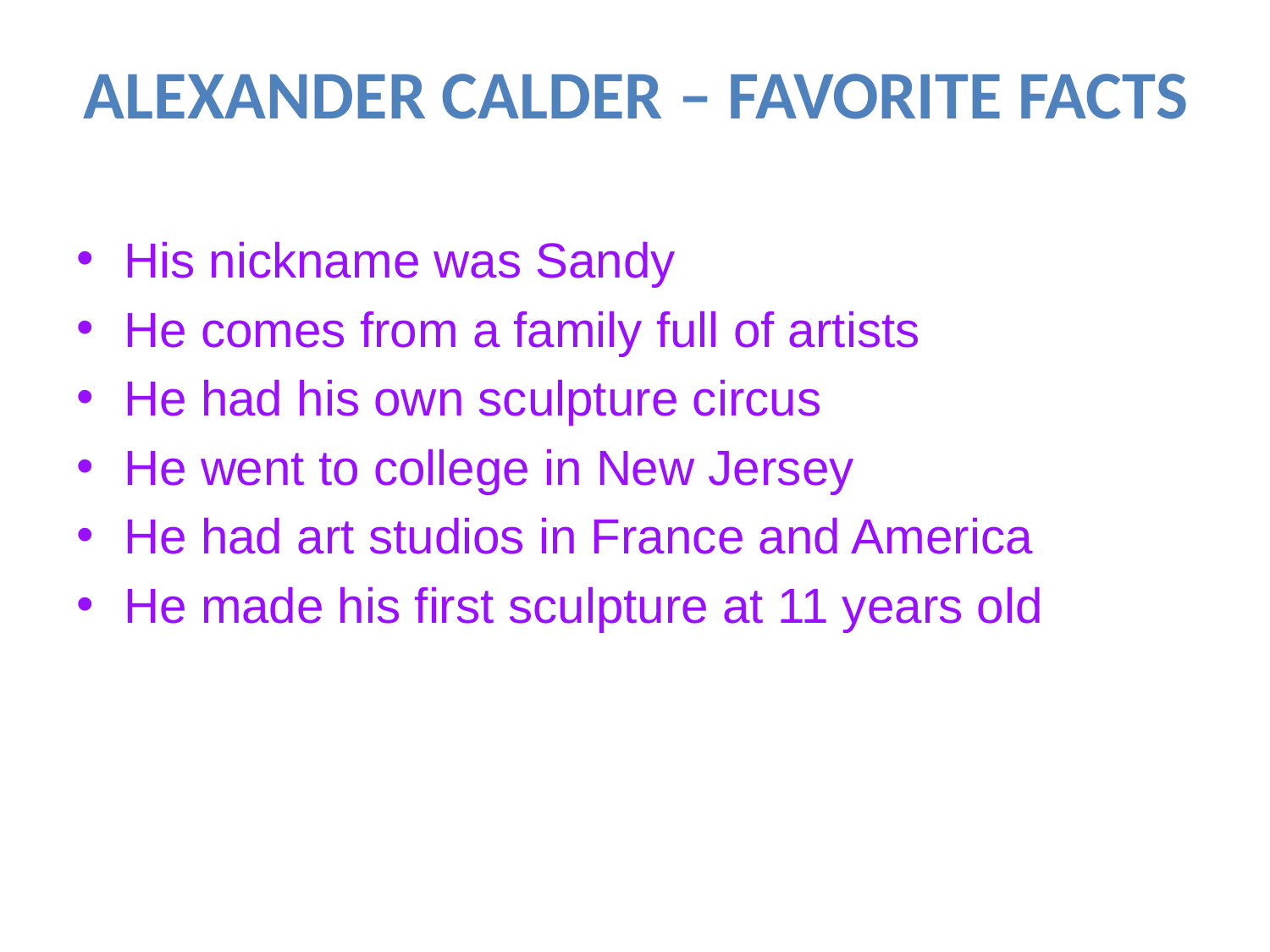

# Alexander Calder – Favorite Facts
His nickname was Sandy
He comes from a family full of artists
He had his own sculpture circus
He went to college in New Jersey
He had art studios in France and America
He made his first sculpture at 11 years old